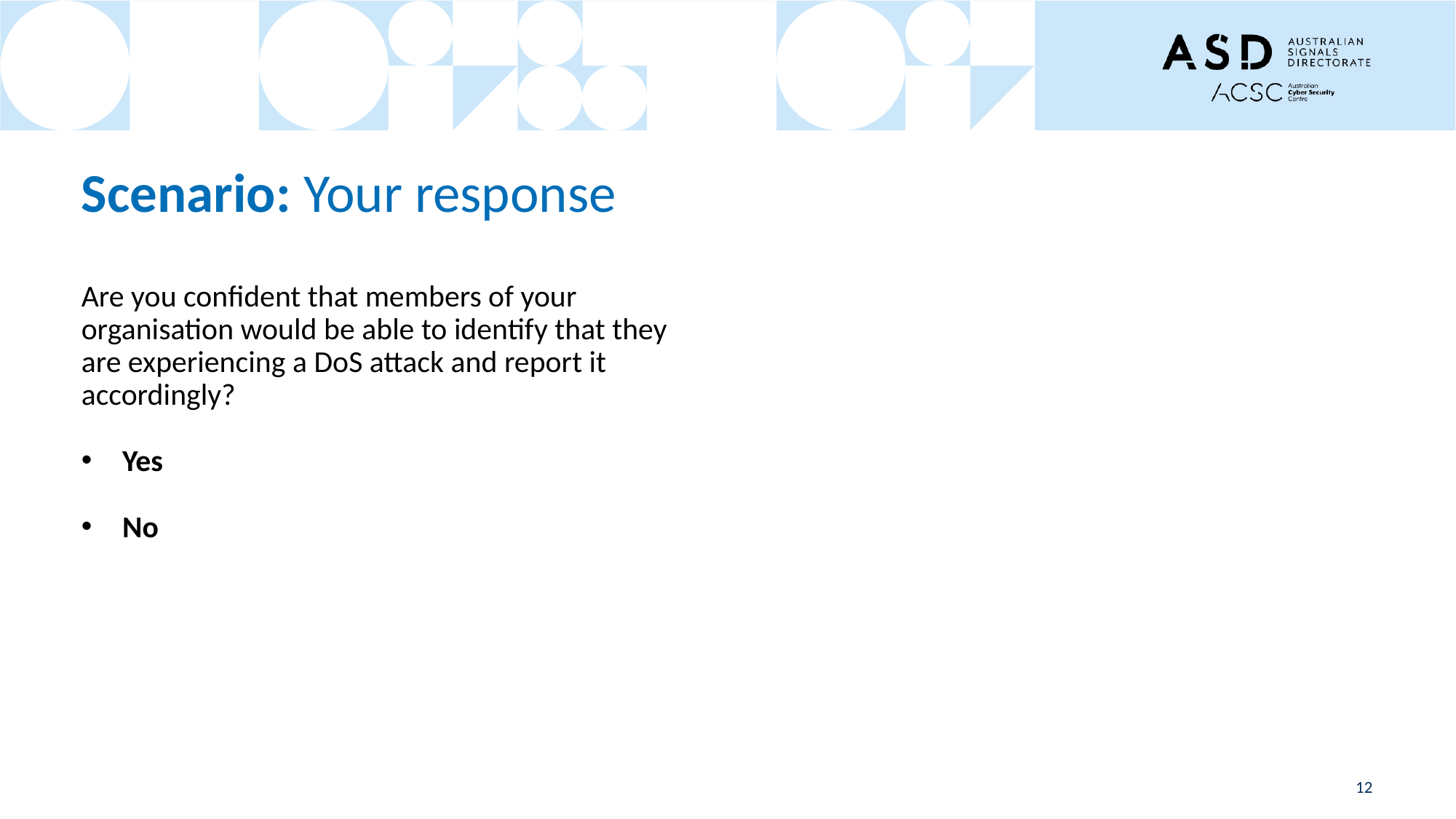

# Scenario: Your response
Are you confident that members of your organisation would be able to identify that they are experiencing a DoS attack and report it accordingly?
Yes
No

12